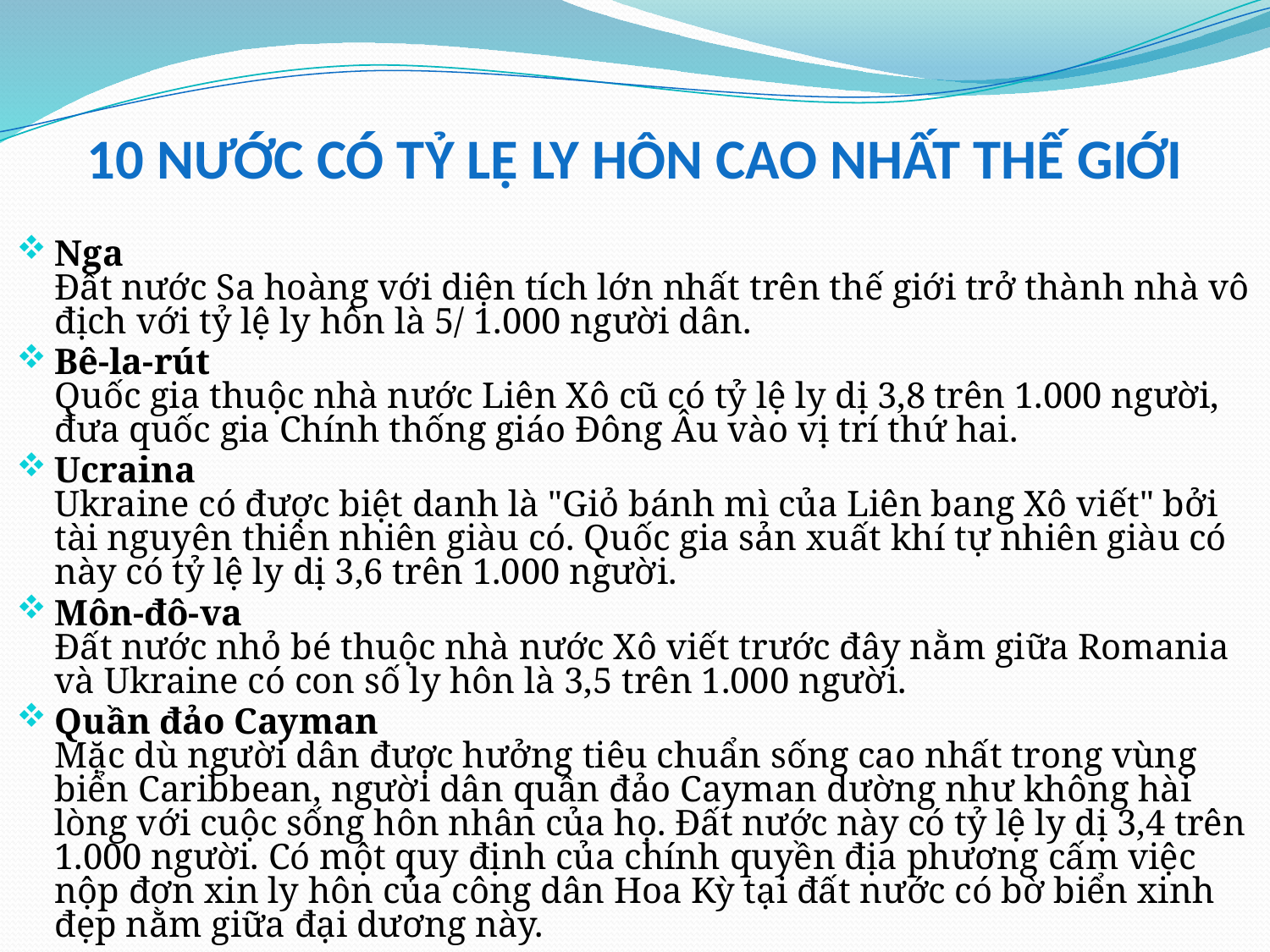

# 10 nước có tỷ lệ ly hôn cao nhất thế giới
Nga
Đất nước Sa hoàng với diện tích lớn nhất trên thế giới trở thành nhà vô địch với tỷ lệ ly hôn là 5/ 1.000 người dân.
Bê-la-rút
Quốc gia thuộc nhà nước Liên Xô cũ có tỷ lệ ly dị 3,8 trên 1.000 người, đưa quốc gia Chính thống giáo Đông Âu vào vị trí thứ hai.
Ucraina
Ukraine có được biệt danh là "Giỏ bánh mì của Liên bang Xô viết" bởi tài nguyên thiên nhiên giàu có. Quốc gia sản xuất khí tự nhiên giàu có này có tỷ lệ ly dị 3,6 trên 1.000 người.
Môn-đô-va
Đất nước nhỏ bé thuộc nhà nước Xô viết trước đây nằm giữa Romania và Ukraine có con số ly hôn là 3,5 trên 1.000 người.
Quần đảo Cayman
Mặc dù người dân được hưởng tiêu chuẩn sống cao nhất trong vùng biển Caribbean, người dân quần đảo Cayman dường như không hài lòng với cuộc sống hôn nhân của họ. Đất nước này có tỷ lệ ly dị 3,4 trên 1.000 người. Có một quy định của chính quyền địa phương cấm việc nộp đơn xin ly hôn của công dân Hoa Kỳ tại đất nước có bờ biển xinh đẹp nằm giữa đại dương này.